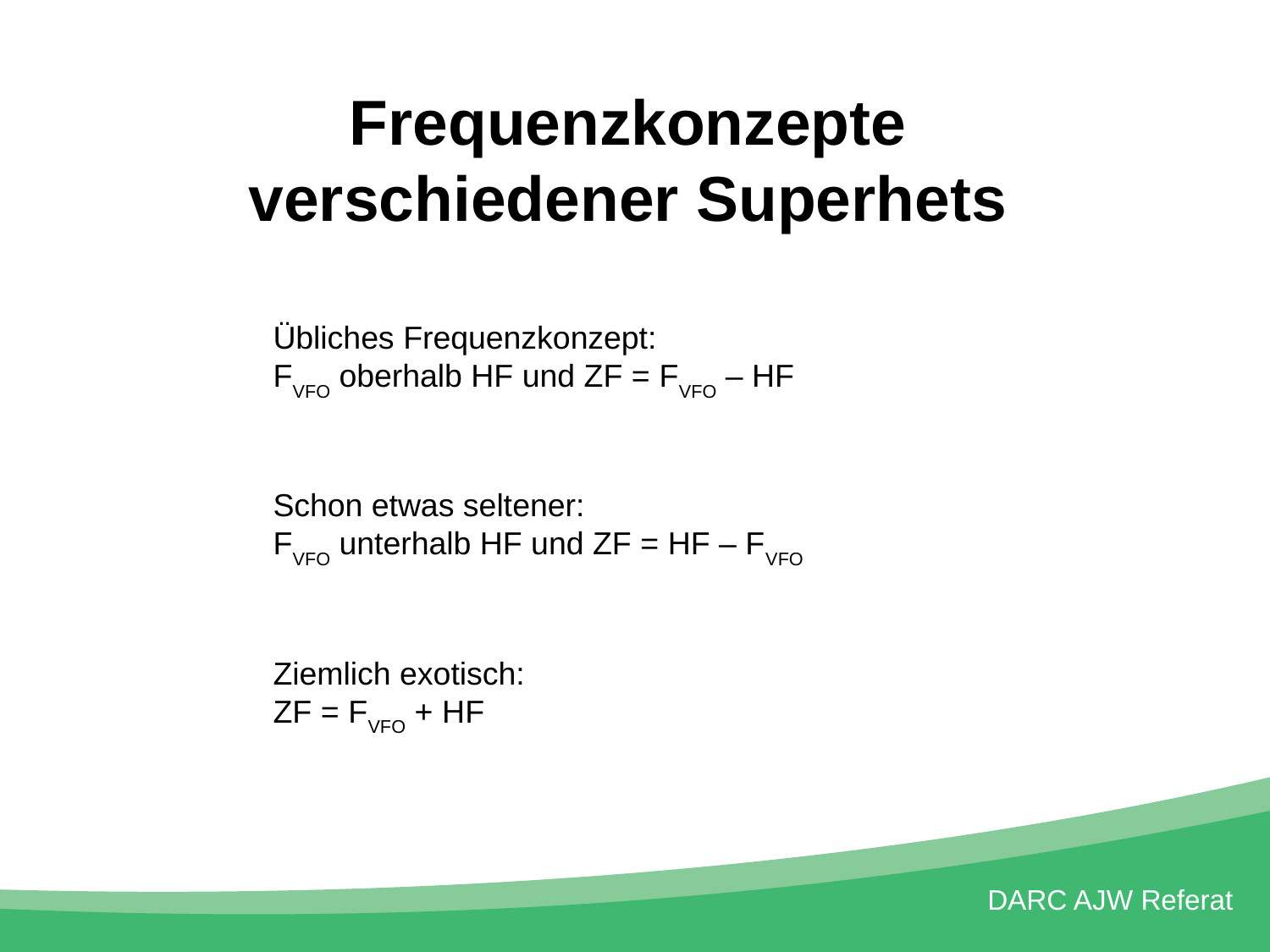

Frequenzkonzepte
verschiedener Superhets

Übliches Frequenzkonzept:
FVFO oberhalb HF und ZF = FVFO – HF
SF = FVFO + ZF, SP liegt 2 x ZF über der HF
Schon etwas seltener:
FVFO unterhalb HF und ZF = HF – FVFO
SF = FVFO – ZF, SP liegt 2 x ZF unter der HF
Ziemlich exotisch:
ZF = FVFO + HF
SF = FVFO + ZF,
SP liegt 2 x FVFO über der HF